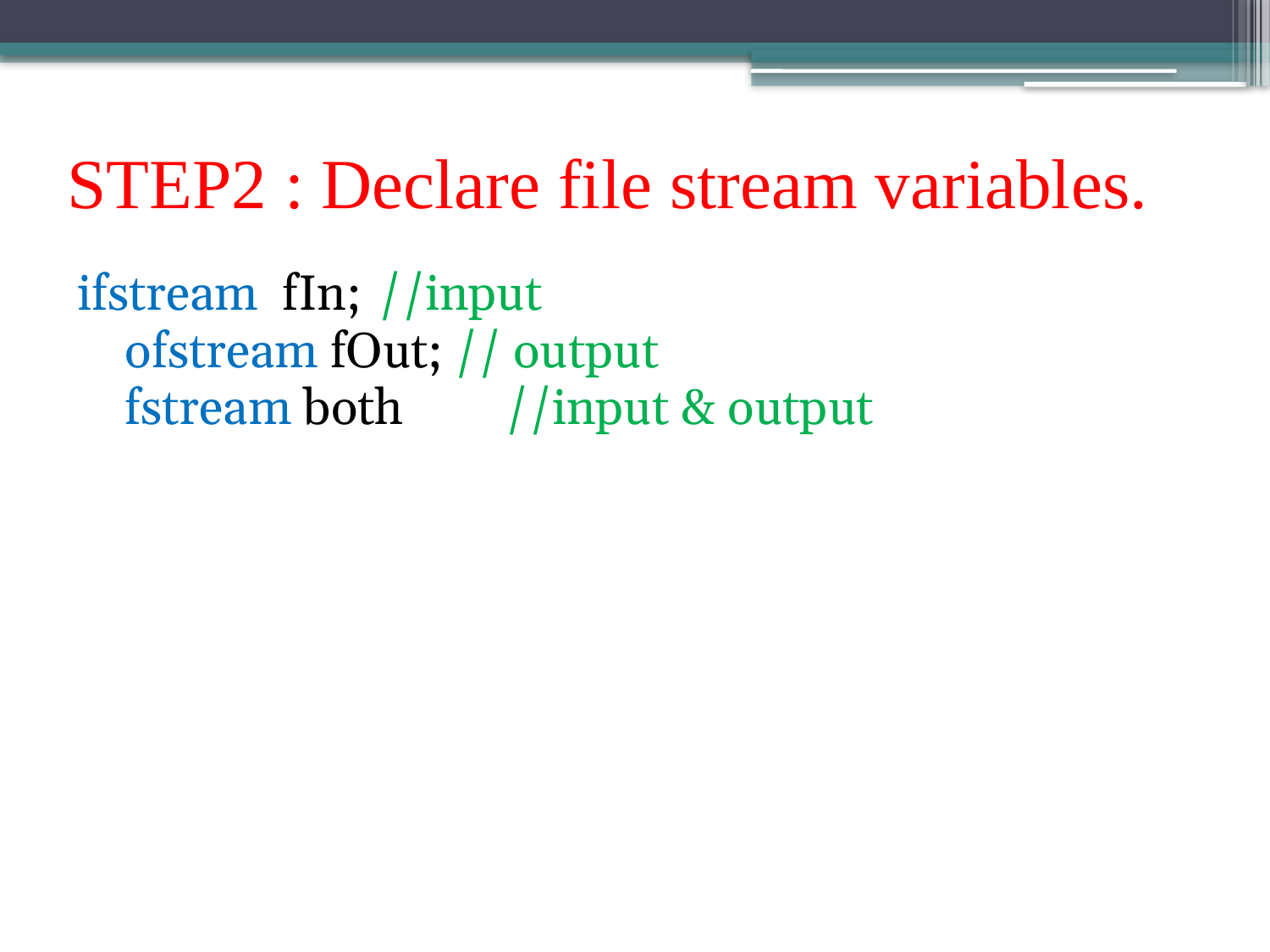

# STEP2 : Declare file stream variables.
ifstream  fIn;	//input
	ofstream fOut; // output
	fstream both 	//input & output